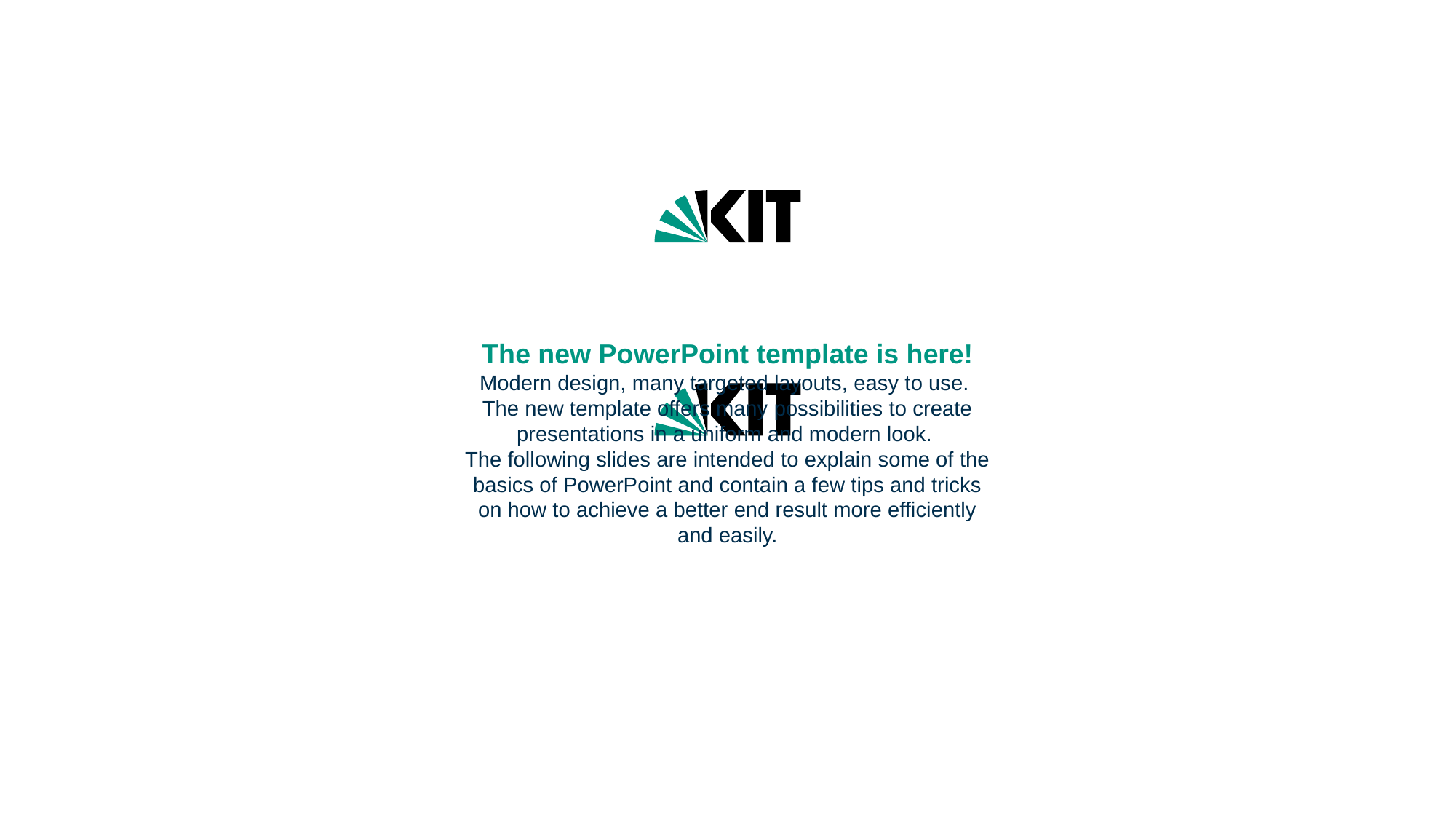

The new PowerPoint template is here!
Modern design, many targeted layouts, easy to use.
The new template offers many possibilities to create presentations in a uniform and modern look.
The following slides are intended to explain some of the basics of PowerPoint and contain a few tips and tricks on how to achieve a better end result more efficiently and easily.
3
28/04/25
Name - Title of Presentation